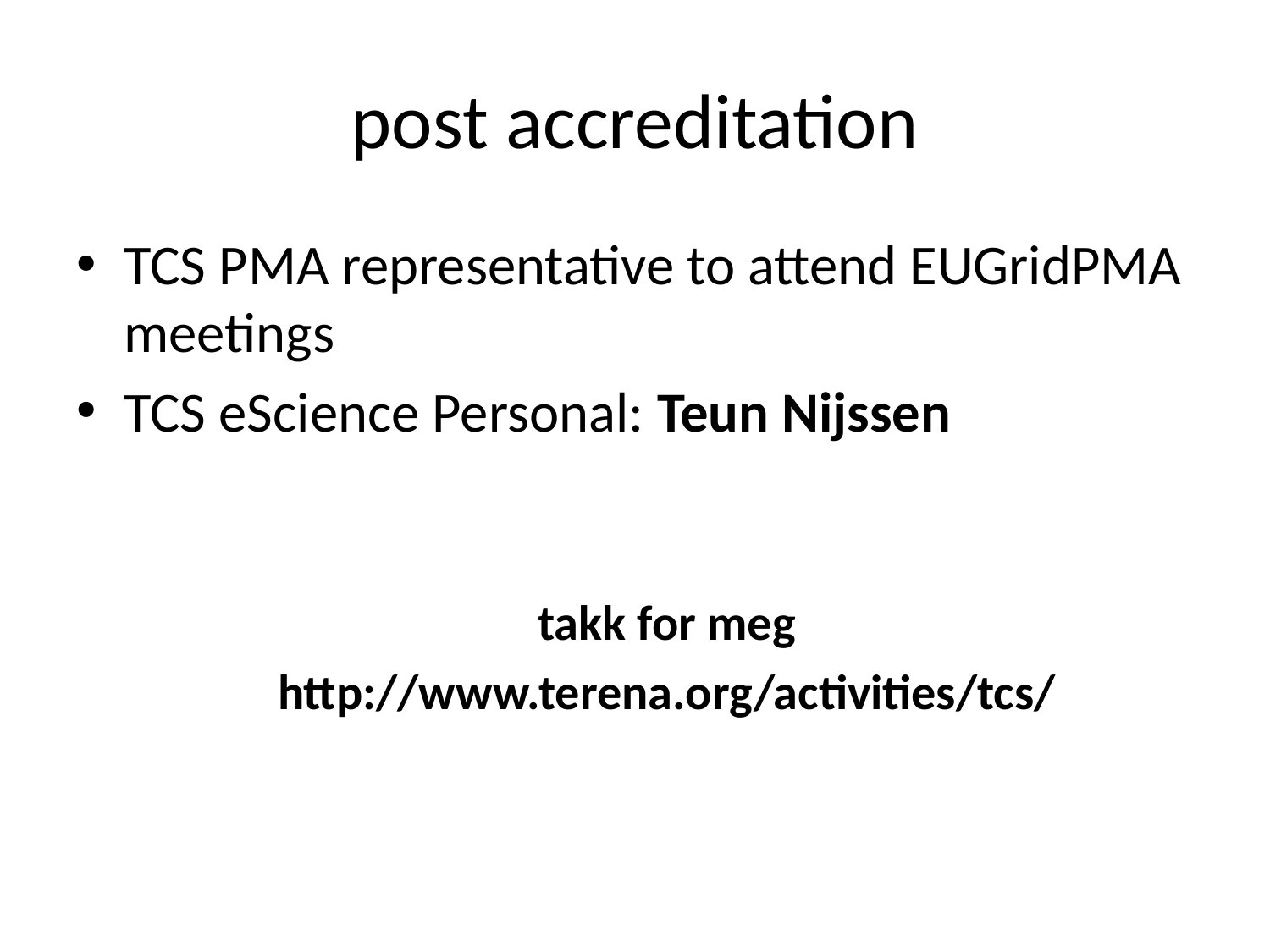

# post accreditation
TCS PMA representative to attend EUGridPMA meetings
TCS eScience Personal: Teun Nijssen

takk for meg
http://www.terena.org/activities/tcs/